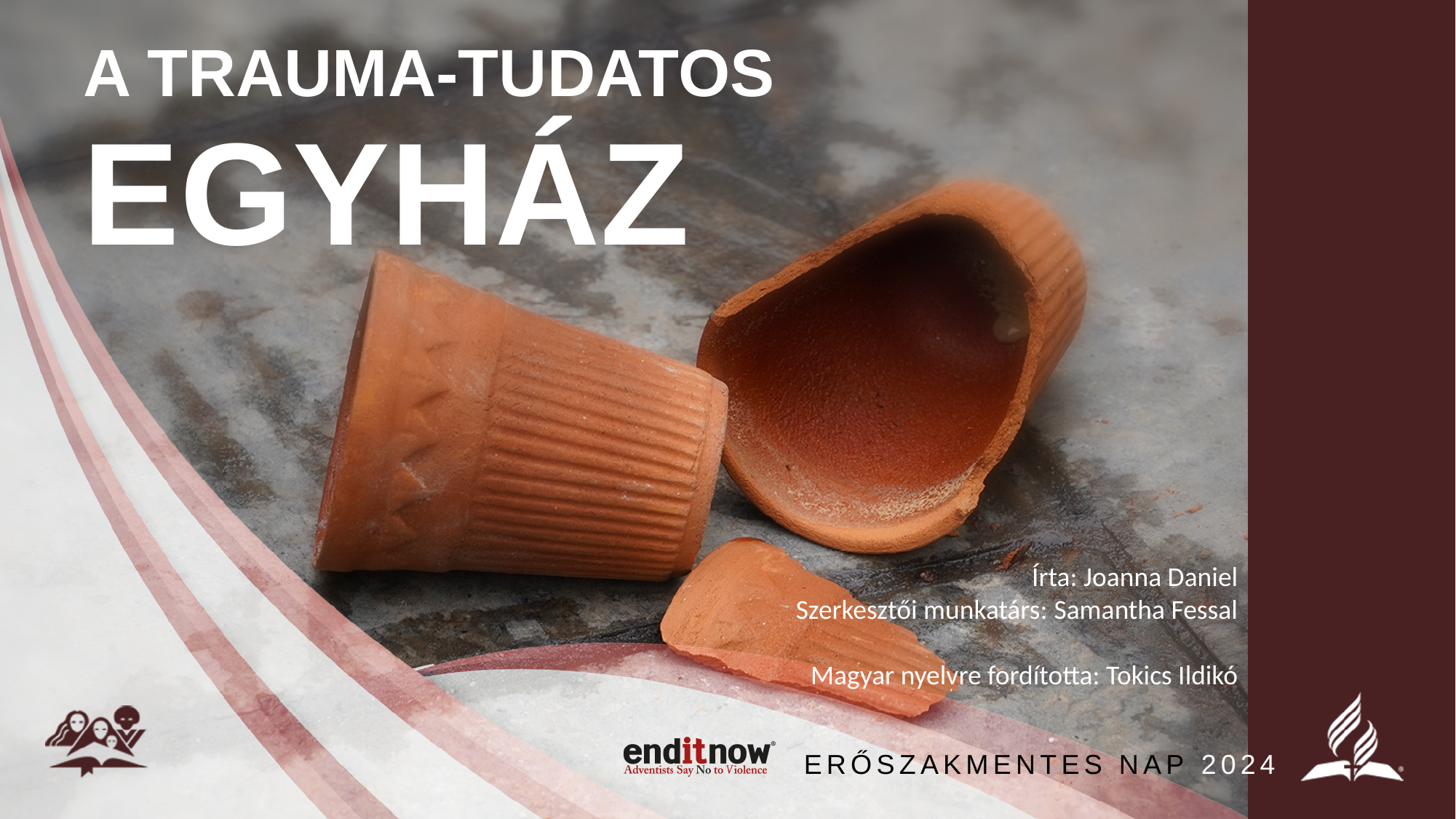

A TRAUMA-TUDATOS
EGYHÁZ
Írta: Joanna Daniel
Szerkesztői munkatárs: Samantha Fessal

Magyar nyelvre fordította: Tokics Ildikó
ERŐSZAKMENTES NAP 2024